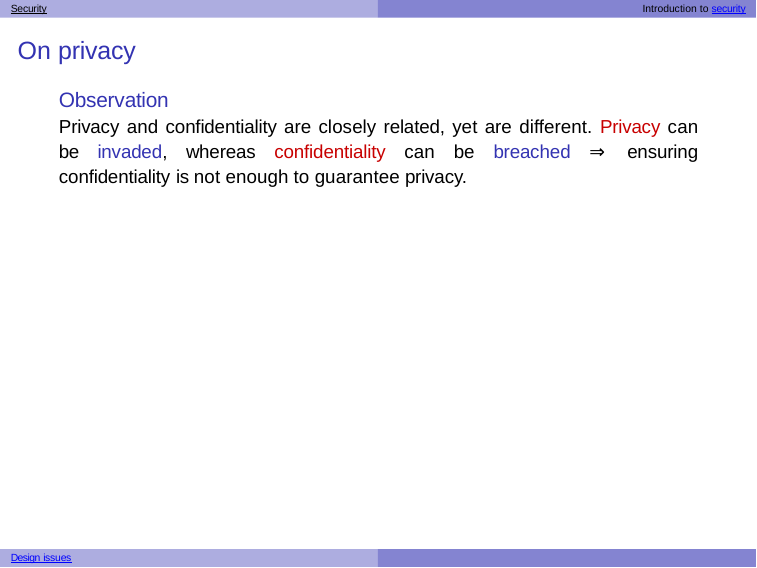

Security	Introduction to security
# On privacy
Observation
Privacy and confidentiality are closely related, yet are different. Privacy can be invaded, whereas confidentiality can be breached ⇒ ensuring confidentiality is not enough to guarantee privacy.

Design issues